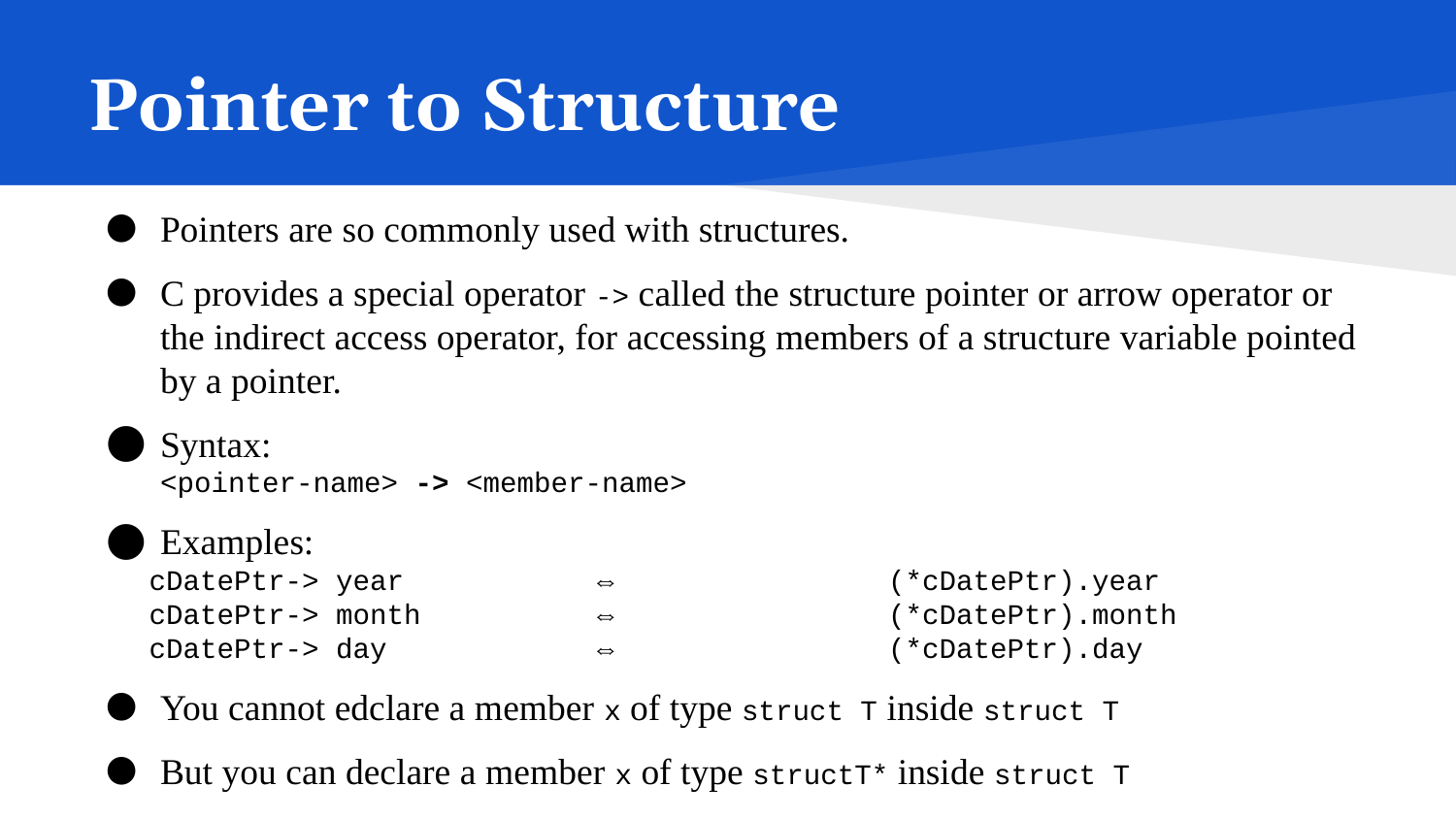

# Pointer to Structure
Pointers are so commonly used with structures.
C provides a special operator -> called the structure pointer or arrow operator or the indirect access operator, for accessing members of a structure variable pointed by a pointer.
Syntax:
<pointer-name> -> <member-name>
Examples:
cDatePtr-> year		⇔		(*cDatePtr).year
cDatePtr-> month		⇔		(*cDatePtr).month
cDatePtr-> day		⇔		(*cDatePtr).day
You cannot edclare a member x of type struct T inside struct T
But you can declare a member x of type structT* inside struct T